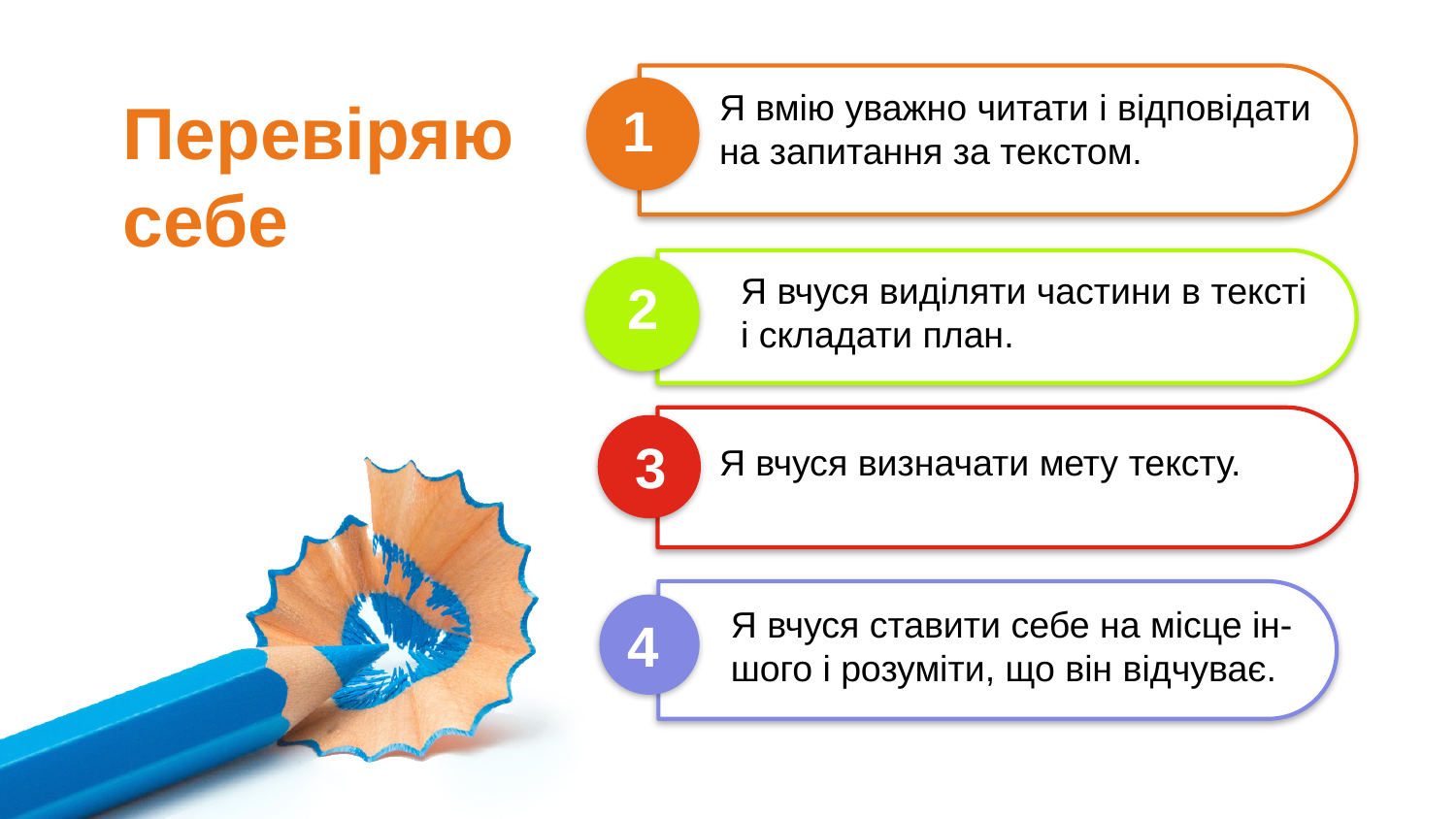

Перевіряю себе
Я вмію уважно читати і відповідати на запитання за текстом.

1

Я вчуся виділяти частини в тексті і складати план.
2

3
Я вчуся визначати мету тексту.

Я вчуся ставити себе на місце ін-шого і розуміти, що він відчуває.
4